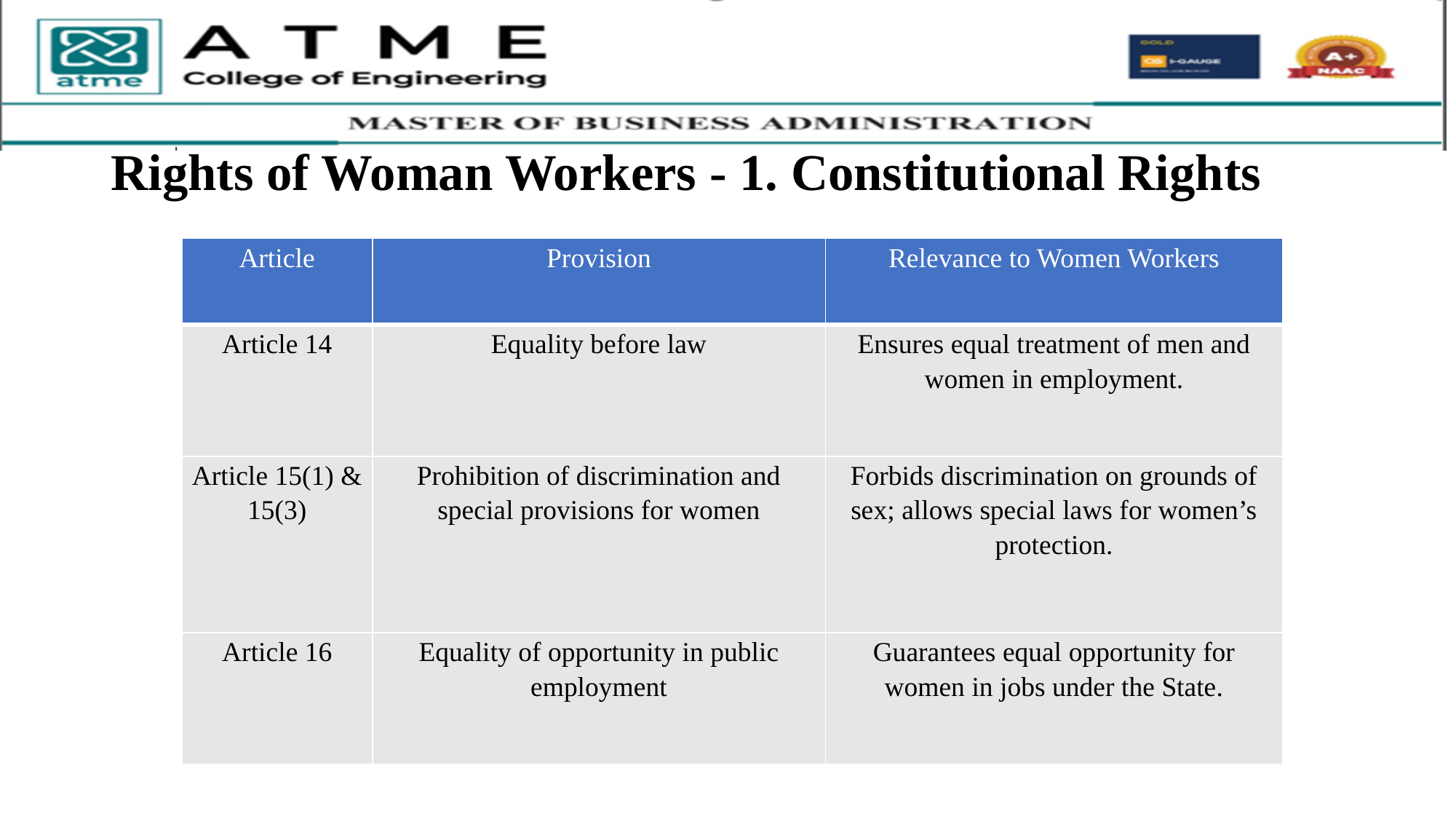

# Rights of Woman Workers - 1. Constitutional Rights
| Article | Provision | Relevance to Women Workers |
| --- | --- | --- |
| Article 14 | Equality before law | Ensures equal treatment of men and women in employment. |
| Article 15(1) & 15(3) | Prohibition of discrimination and special provisions for women | Forbids discrimination on grounds of sex; allows special laws for women’s protection. |
| Article 16 | Equality of opportunity in public employment | Guarantees equal opportunity for women in jobs under the State. |